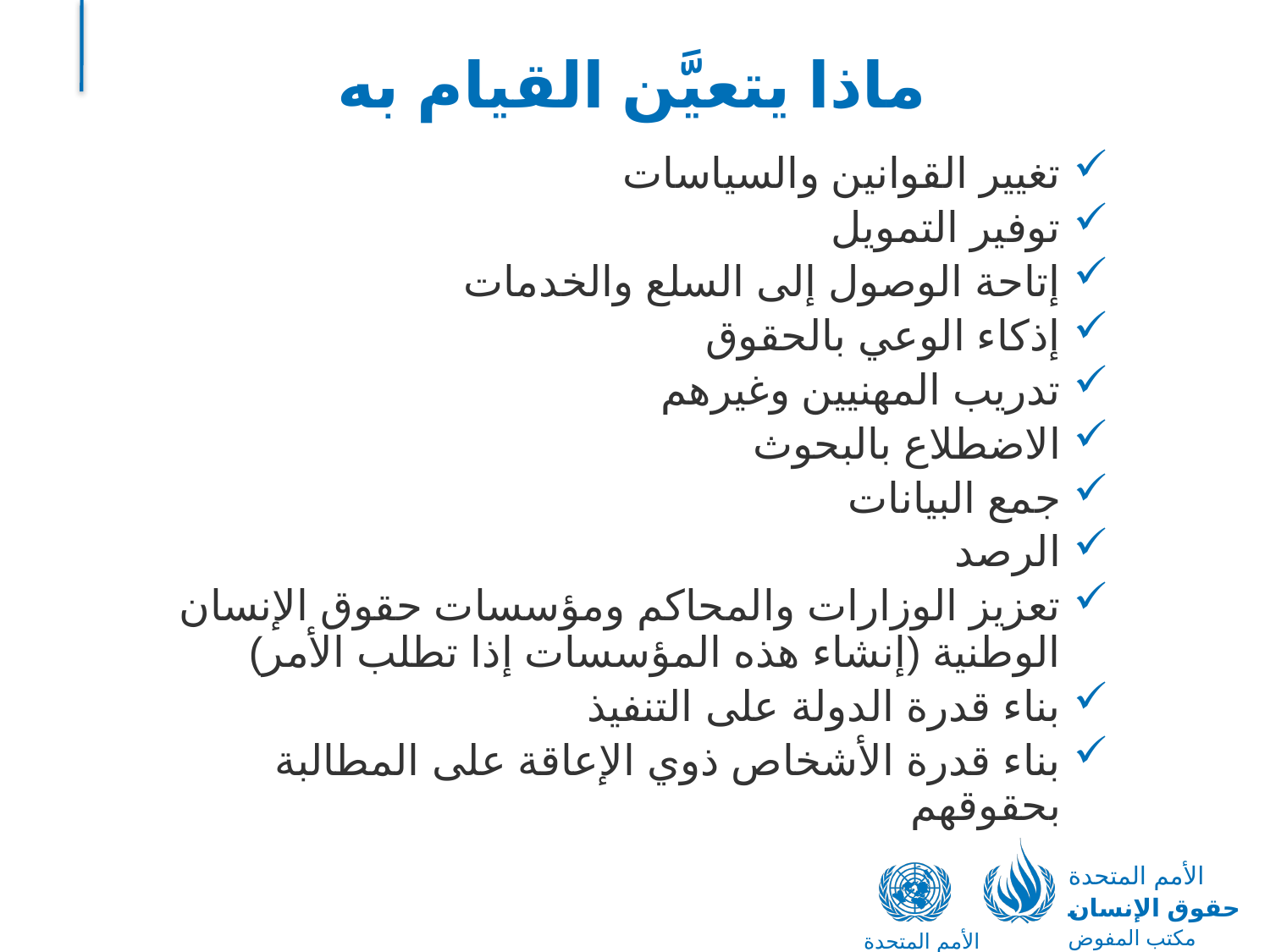

# ماذا يتعيَّن القيام به
تغيير القوانين والسياسات
توفير التمويل
إتاحة الوصول إلى السلع والخدمات
إذكاء الوعي بالحقوق
تدريب المهنيين وغيرهم
الاضطلاع بالبحوث
جمع البيانات
الرصد
تعزيز الوزارات والمحاكم ومؤسسات حقوق الإنسان الوطنية (إنشاء هذه المؤسسات إذا تطلب الأمر)
بناء قدرة الدولة على التنفيذ
بناء قدرة الأشخاص ذوي الإعاقة على المطالبة بحقوقهم
الأمم المتحدة
حقوق الإنسان
مكتب المفوض السامي
الأمم المتحدة